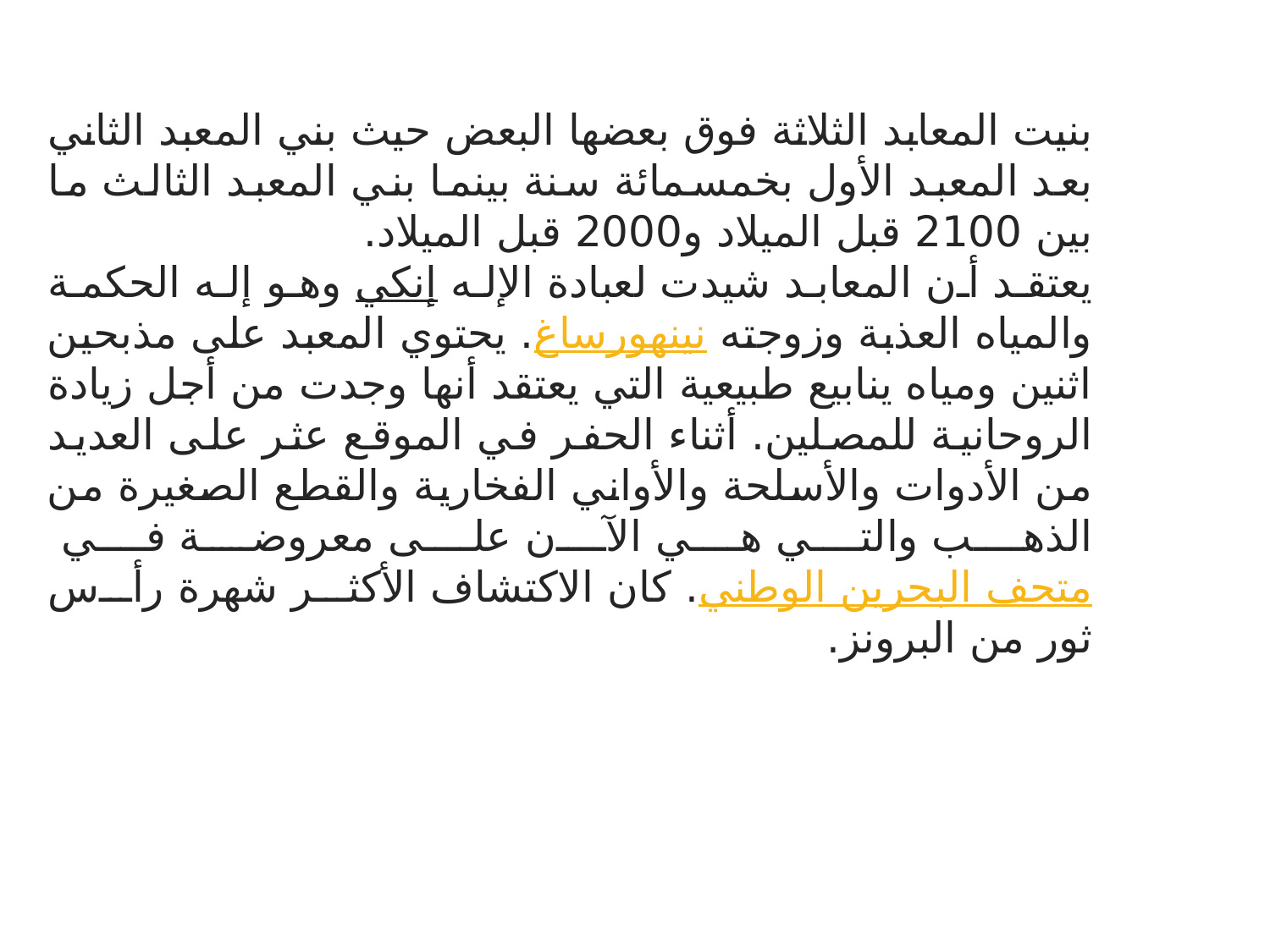

بنيت المعابد الثلاثة فوق بعضها البعض حيث بني المعبد الثاني بعد المعبد الأول بخمسمائة سنة بينما بني المعبد الثالث ما بين 2100 قبل الميلاد و2000 قبل الميلاد.
يعتقد أن المعابد شيدت لعبادة الإله إنكي وهو إله الحكمة والمياه العذبة وزوجته نينهورساغ. يحتوي المعبد على مذبحين اثنين ومياه ينابيع طبيعية التي يعتقد أنها وجدت من أجل زيادة الروحانية للمصلين. أثناء الحفر في الموقع عثر على العديد من الأدوات والأسلحة والأواني الفخارية والقطع الصغيرة من الذهب والتي هي الآن على معروضة في متحف البحرين الوطني. كان الاكتشاف الأكثر شهرة رأس ثور من البرونز.